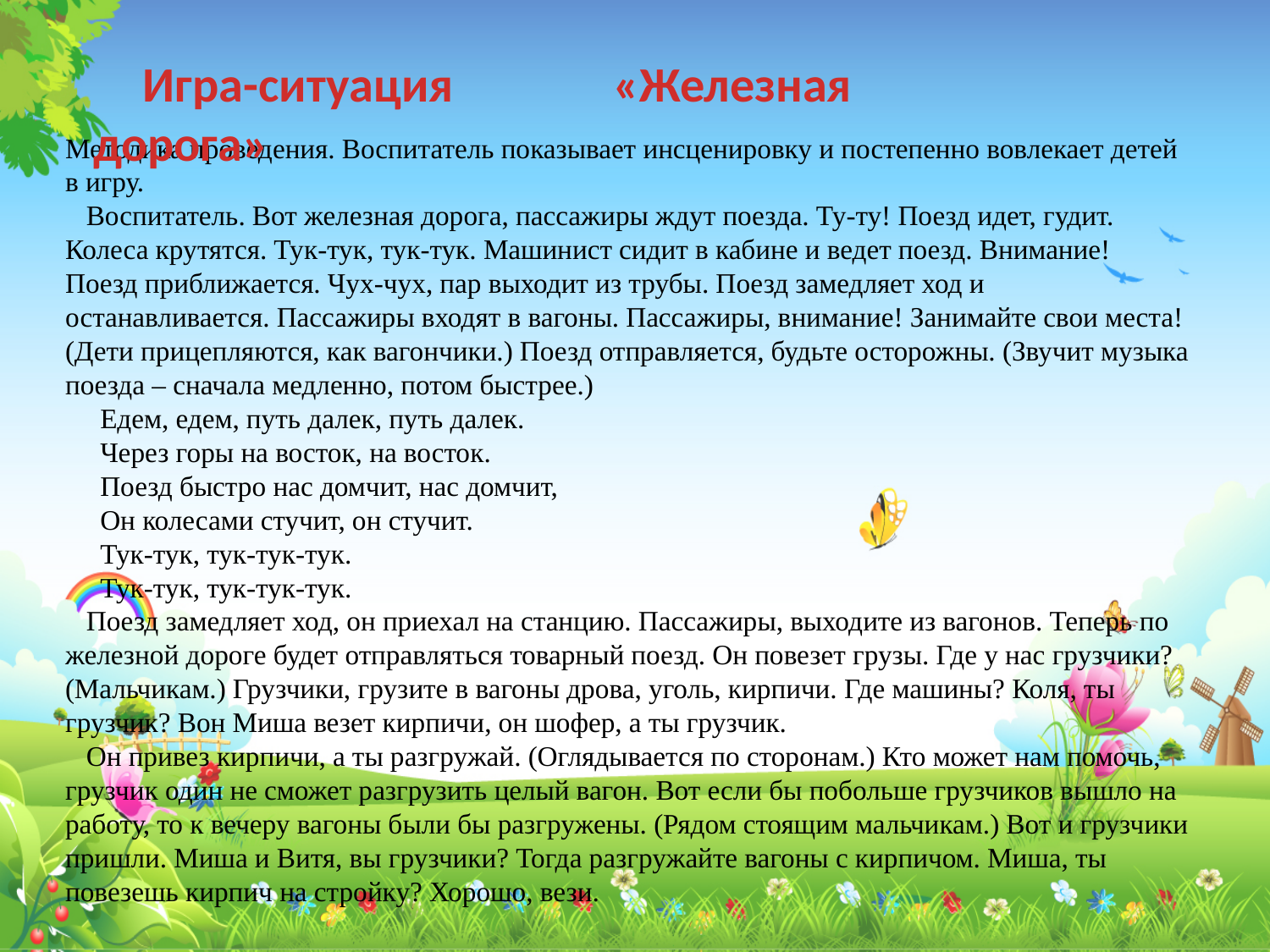

Игра-ситуация «Железная дорога»
Методика проведения. Воспитатель показывает инсценировку и постепенно вовлекает детей в игру.
   Воспитатель. Вот железная дорога, пассажиры ждут поезда. Ту-ту! Поезд идет, гудит. Колеса крутятся. Тук-тук, тук-тук. Машинист сидит в кабине и ведет поезд. Внимание! Поезд приближается. Чух-чух, пар выходит из трубы. Поезд замедляет ход и останавливается. Пассажиры входят в вагоны. Пассажиры, внимание! Занимайте свои места! (Дети прицепляются, как вагончики.) Поезд отправляется, будьте осторожны. (Звучит музыка поезда – сначала медленно, потом быстрее.)
     Едем, едем, путь далек, путь далек.
     Через горы на восток, на восток.
     Поезд быстро нас домчит, нас домчит,
     Он колесами стучит, он стучит.
     Тук-тук, тук-тук-тук.
     Тук-тук, тук-тук-тук.
   Поезд замедляет ход, он приехал на станцию. Пассажиры, выходите из вагонов. Теперь по железной дороге будет отправляться товарный поезд. Он повезет грузы. Где у нас грузчики? (Мальчикам.) Грузчики, грузите в вагоны дрова, уголь, кирпичи. Где машины? Коля, ты грузчик? Вон Миша везет кирпичи, он шофер, а ты грузчик.
   Он привез кирпичи, а ты разгружай. (Оглядывается по сторонам.) Кто может нам помочь, грузчик один не сможет разгрузить целый вагон. Вот если бы побольше грузчиков вышло на работу, то к вечеру вагоны были бы разгружены. (Рядом стоящим мальчикам.) Вот и грузчики пришли. Миша и Витя, вы грузчики? Тогда разгружайте вагоны с кирпичом. Миша, ты повезешь кирпич на стройку? Хорошо, вези.